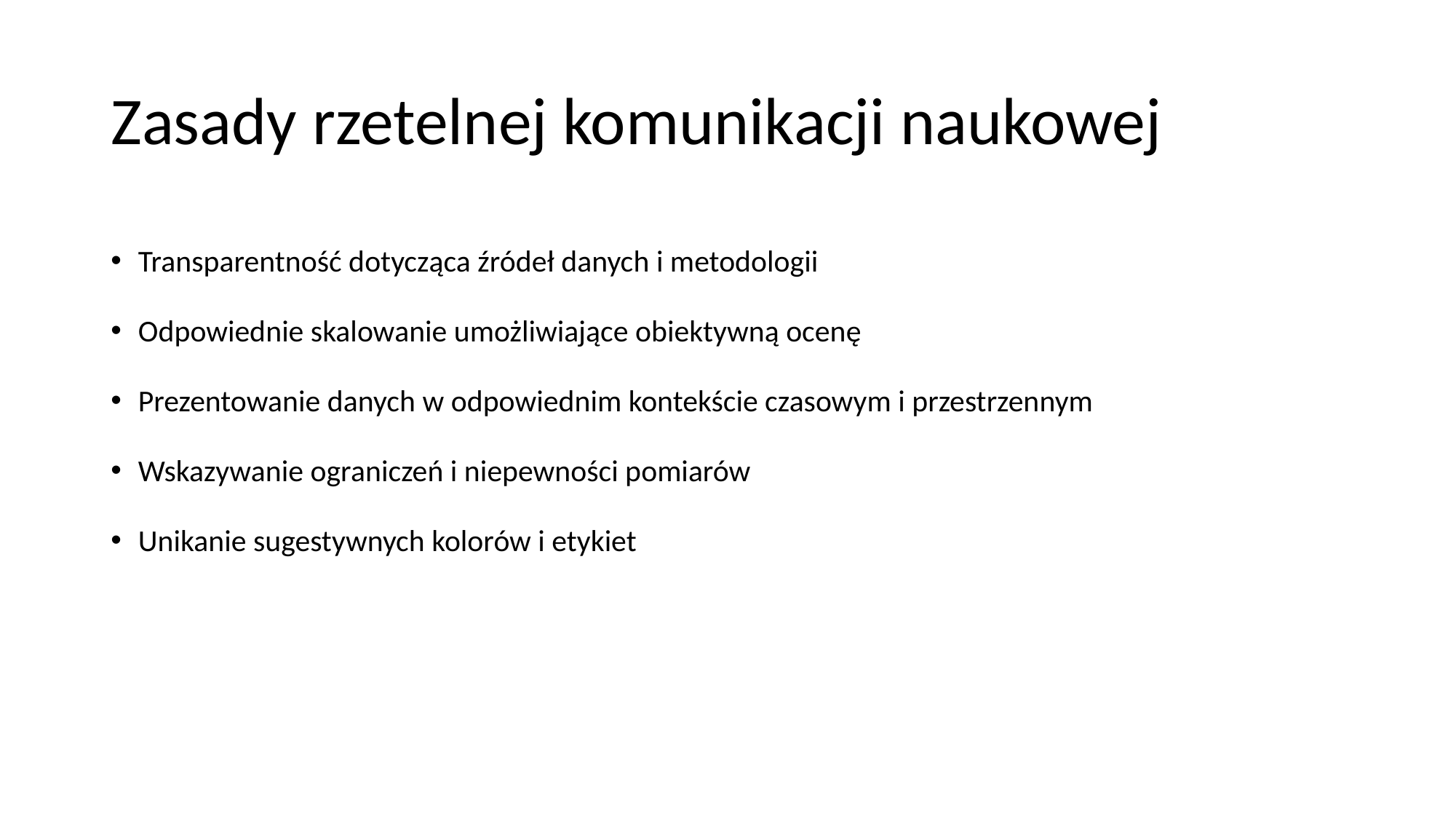

# Zasady rzetelnej komunikacji naukowej
Transparentność dotycząca źródeł danych i metodologii
Odpowiednie skalowanie umożliwiające obiektywną ocenę
Prezentowanie danych w odpowiednim kontekście czasowym i przestrzennym
Wskazywanie ograniczeń i niepewności pomiarów
Unikanie sugestywnych kolorów i etykiet